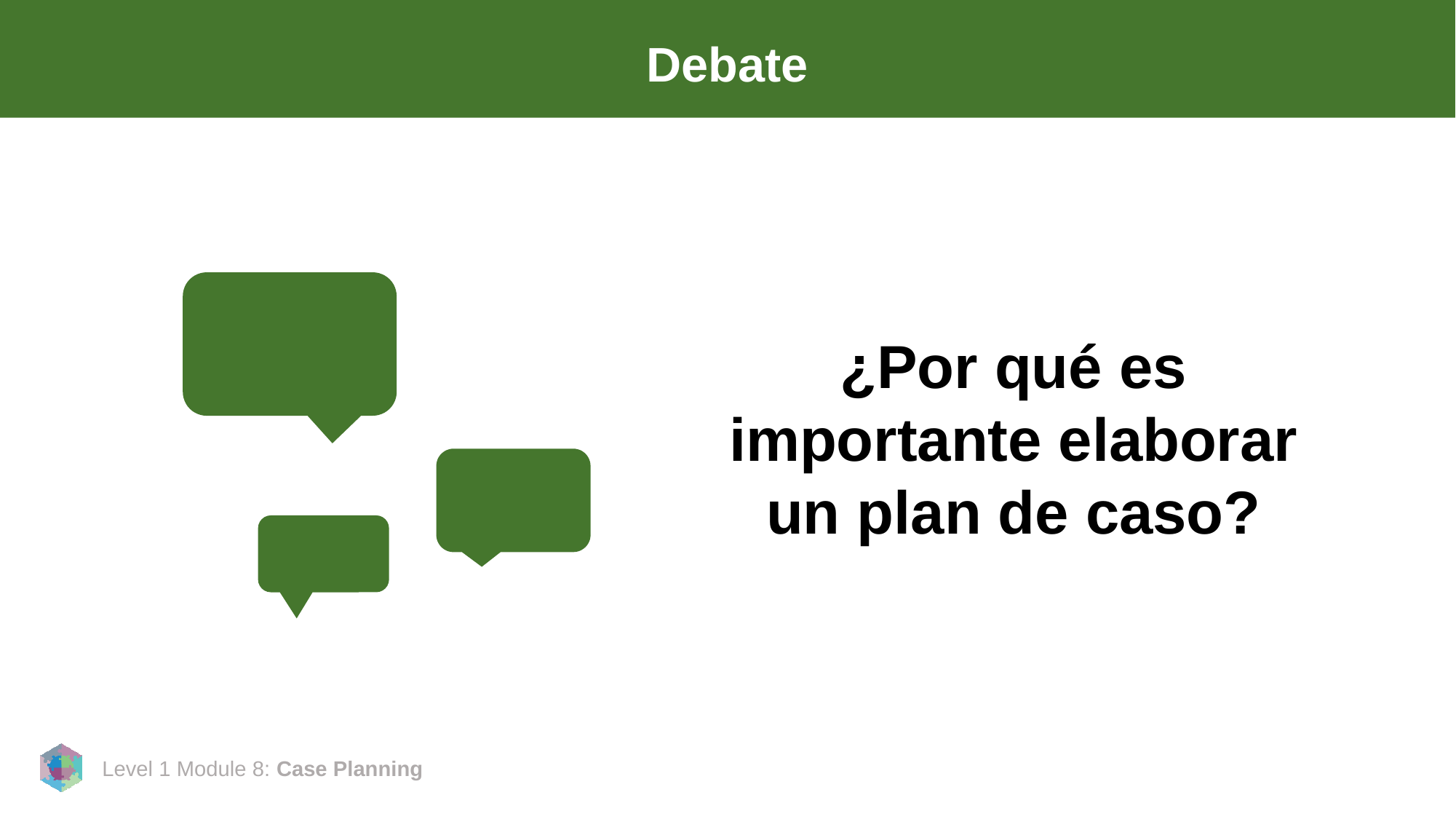

# Debate

¿Por qué es importante elaborar un plan de caso?